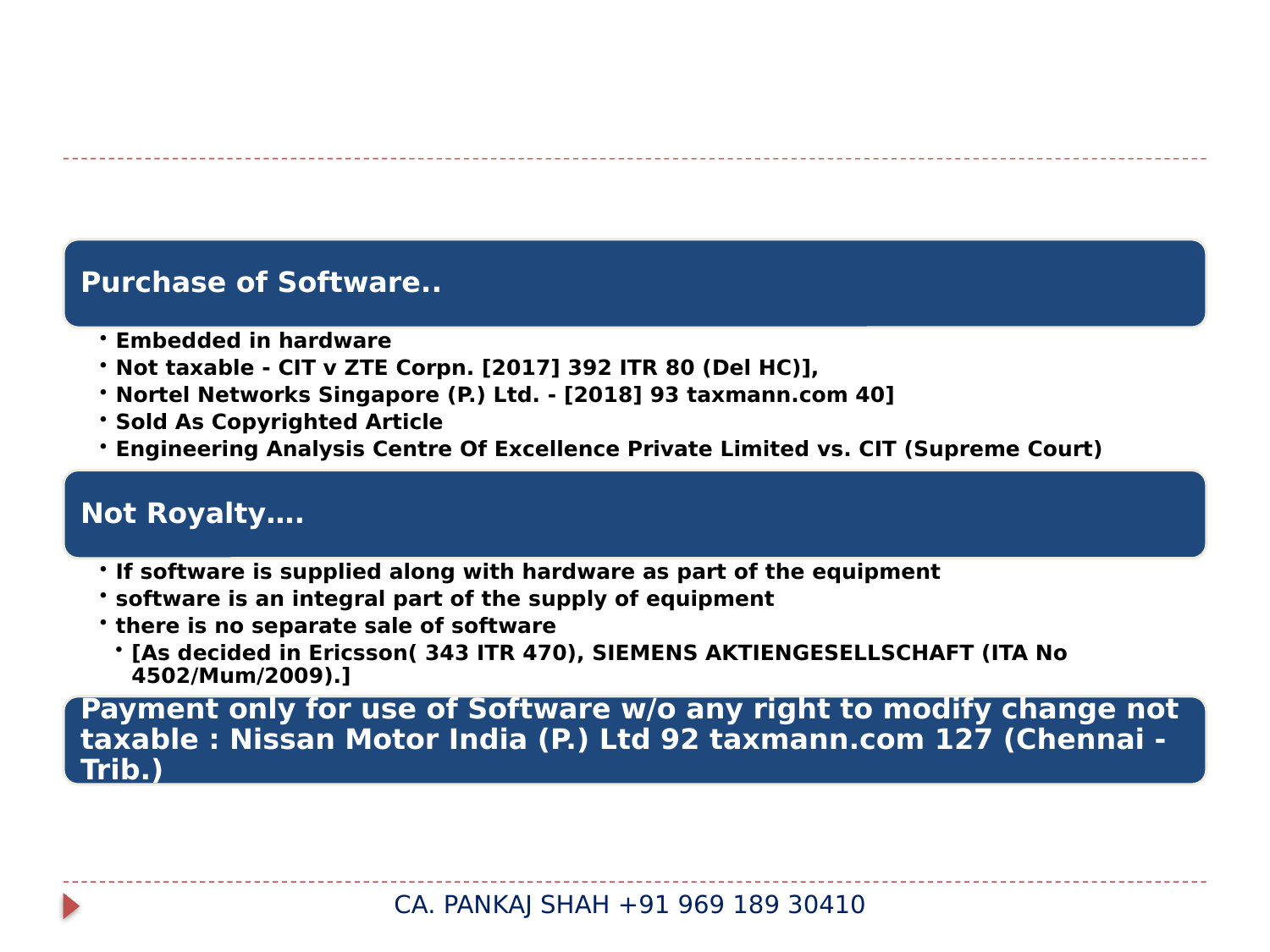

Purchase of Software..
Embedded in hardware
Not taxable - CIT v ZTE Corpn. [2017] 392 ITR 80 (Del HC)],
Nortel Networks Singapore (P.) Ltd. - [2018] 93 taxmann.com 40]
Sold As Copyrighted Article
Engineering Analysis Centre Of Excellence Private Limited vs. CIT (Supreme Court)
Not Royalty….
If software is supplied along with hardware as part of the equipment
software is an integral part of the supply of equipment
there is no separate sale of software
[As decided in Ericsson( 343 ITR 470), SIEMENS AKTIENGESELLSCHAFT (ITA No 4502/Mum/2009).]
Payment only for use of Software w/o any right to modify change not taxable : Nissan Motor India (P.) Ltd 92 taxmann.com 127 (Chennai - Trib.)
CA. PANKAJ SHAH +91 969 189 30410